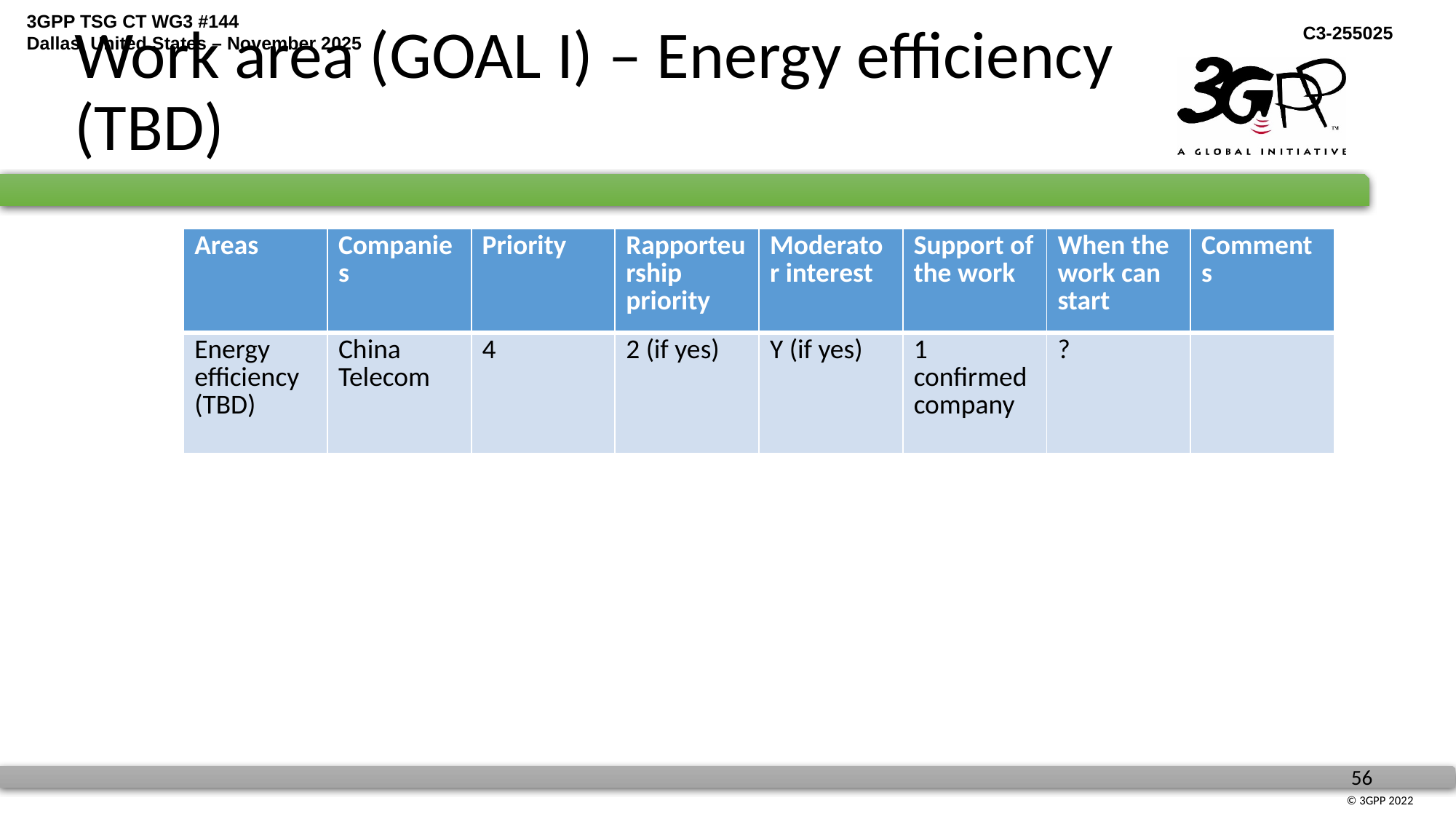

# Work area (GOAL I) – Energy efficiency (TBD)
| Areas | Companies | Priority | Rapporteurship priority | Moderator interest | Support of the work | When the work can start | Comments |
| --- | --- | --- | --- | --- | --- | --- | --- |
| Energy efficiency (TBD) | China Telecom | 4 | 2 (if yes) | Y (if yes) | 1 confirmed company | ? |  |